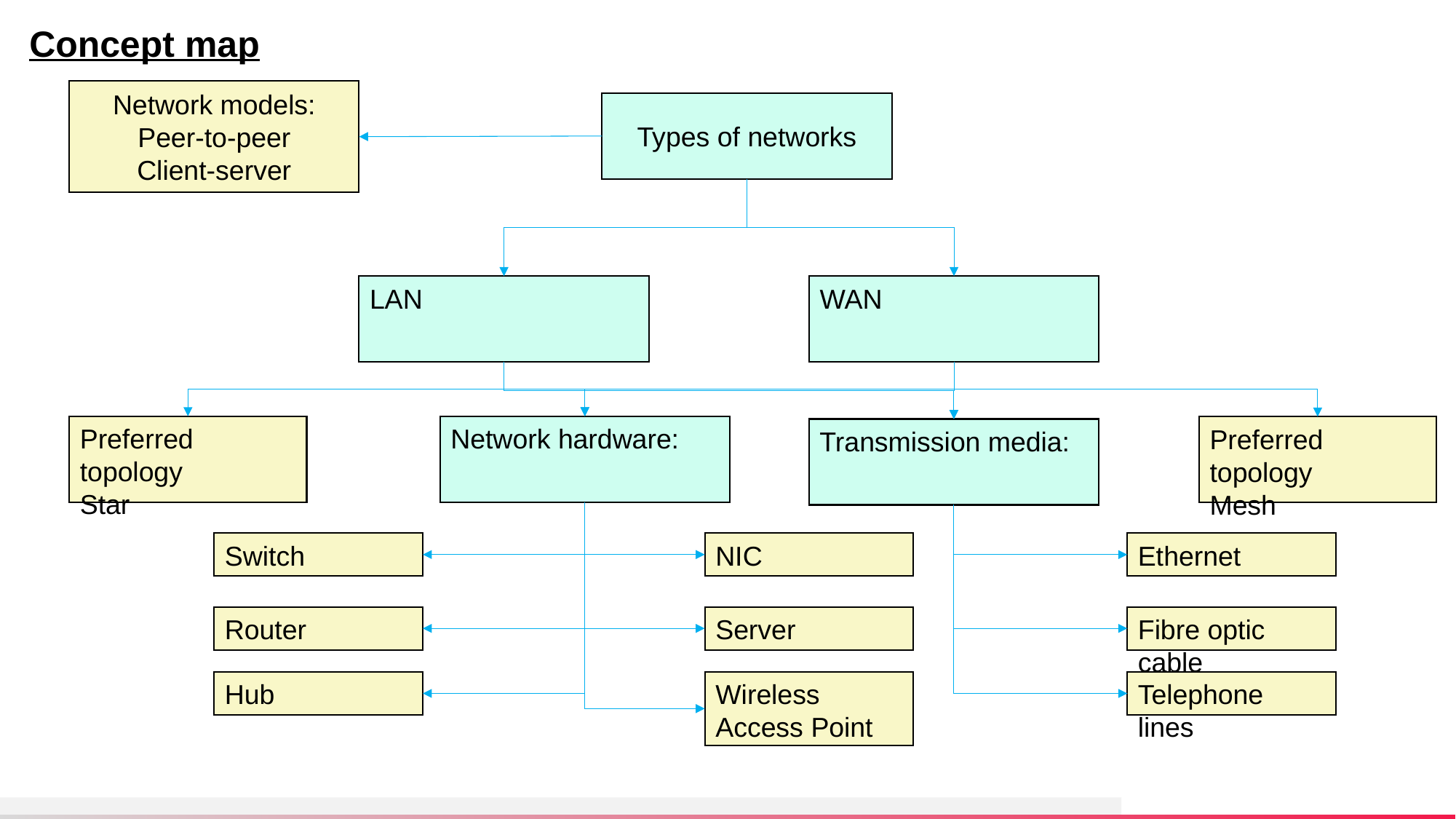

Concept map
Network models:
Peer-to-peer
Client-server
Types of networks
LAN
WAN
Preferred topology
Star
Network hardware:
Preferred topology
Mesh
Transmission media:
Switch
NIC
Ethernet
Router
Server
Fibre optic cable
Hub
Wireless Access Point
Telephone lines